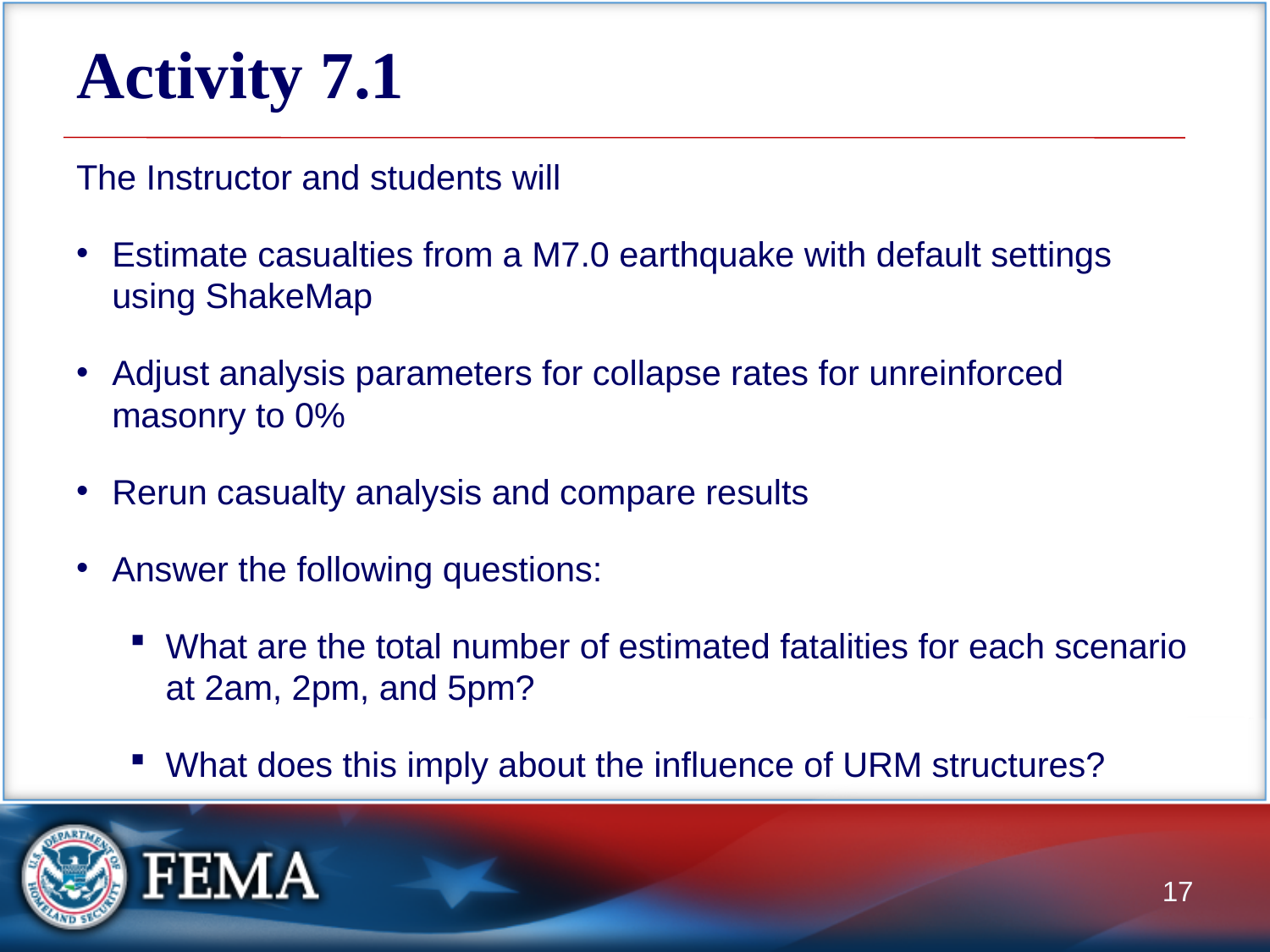

# Activity 7.1
The Instructor and students will
Estimate casualties from a M7.0 earthquake with default settings using ShakeMap
Adjust analysis parameters for collapse rates for unreinforced masonry to 0%
Rerun casualty analysis and compare results
Answer the following questions:
What are the total number of estimated fatalities for each scenario at 2am, 2pm, and 5pm?
What does this imply about the influence of URM structures?
17